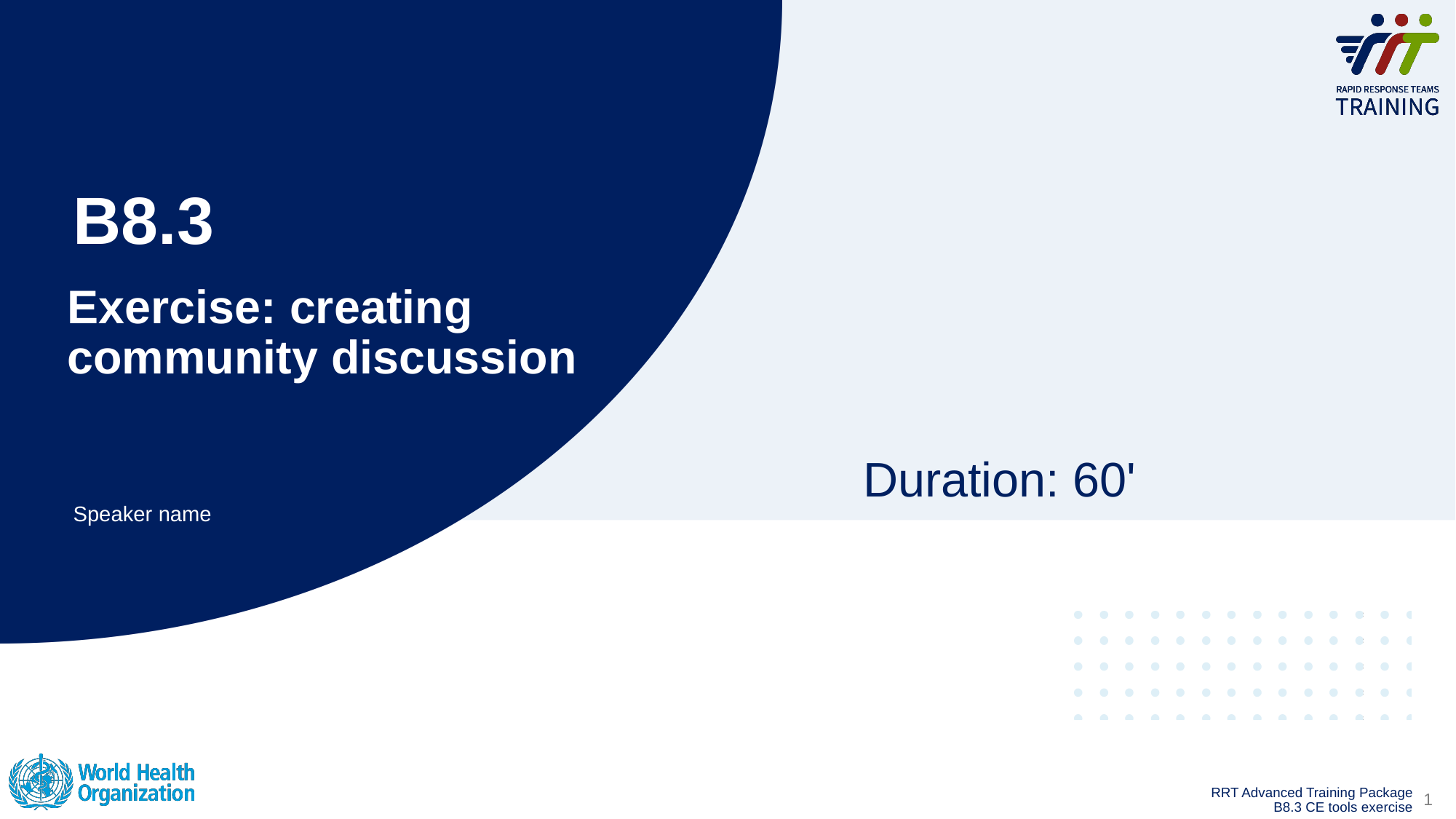

B8.3
# Exercise: creating community discussion
Duration: 60'
Speaker name